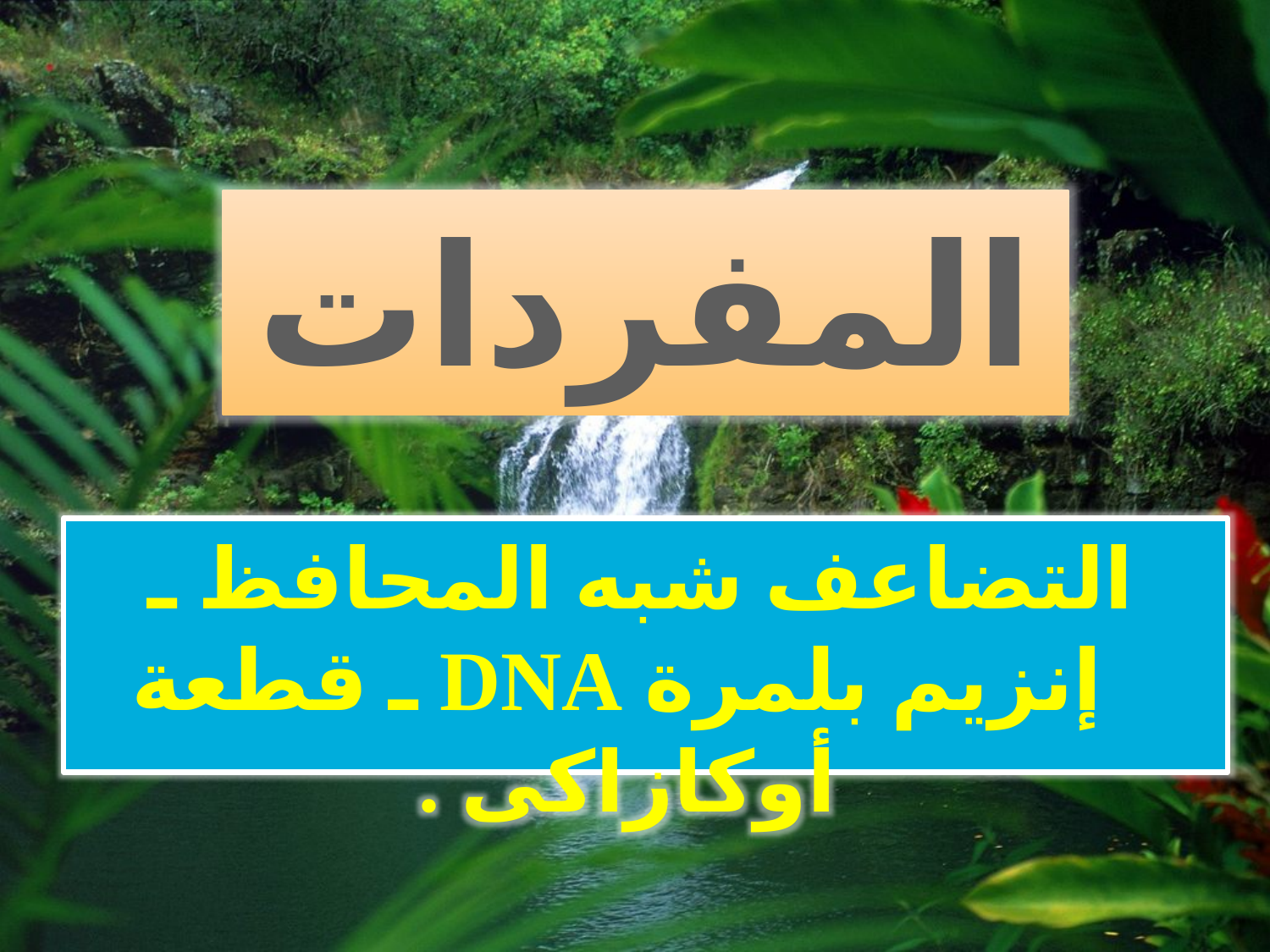

المفردات
التضاعف شبه المحافظ ـ إنزيم بلمرة DNA ـ قطعة أوكازاكى .